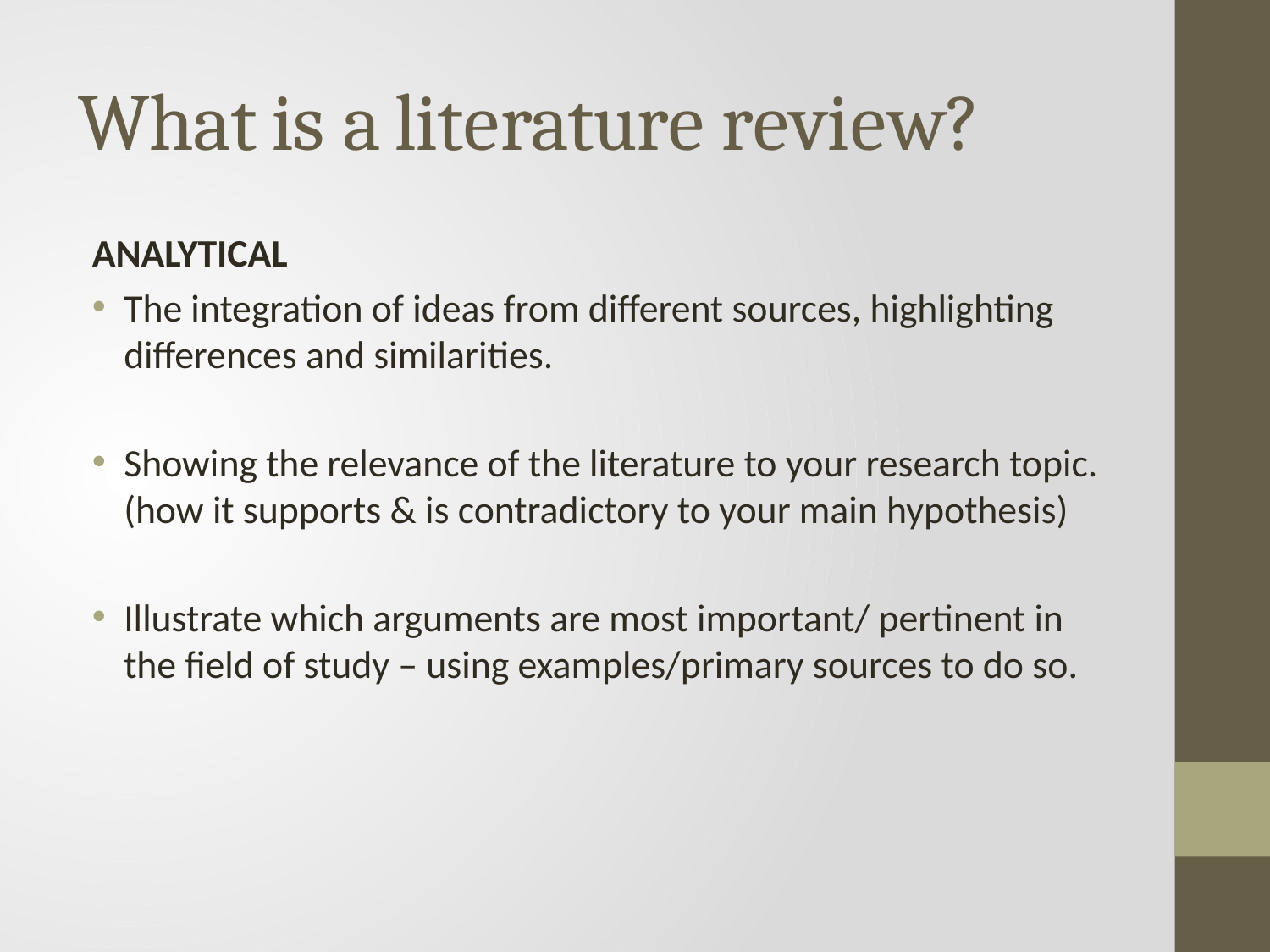

# What is a literature review?
ANALYTICAL
The integration of ideas from different sources, highlighting differences and similarities.

Showing the relevance of the literature to your research topic. (how it supports & is contradictory to your main hypothesis)

Illustrate which arguments are most important/ pertinent in the field of study – using examples/primary sources to do so.